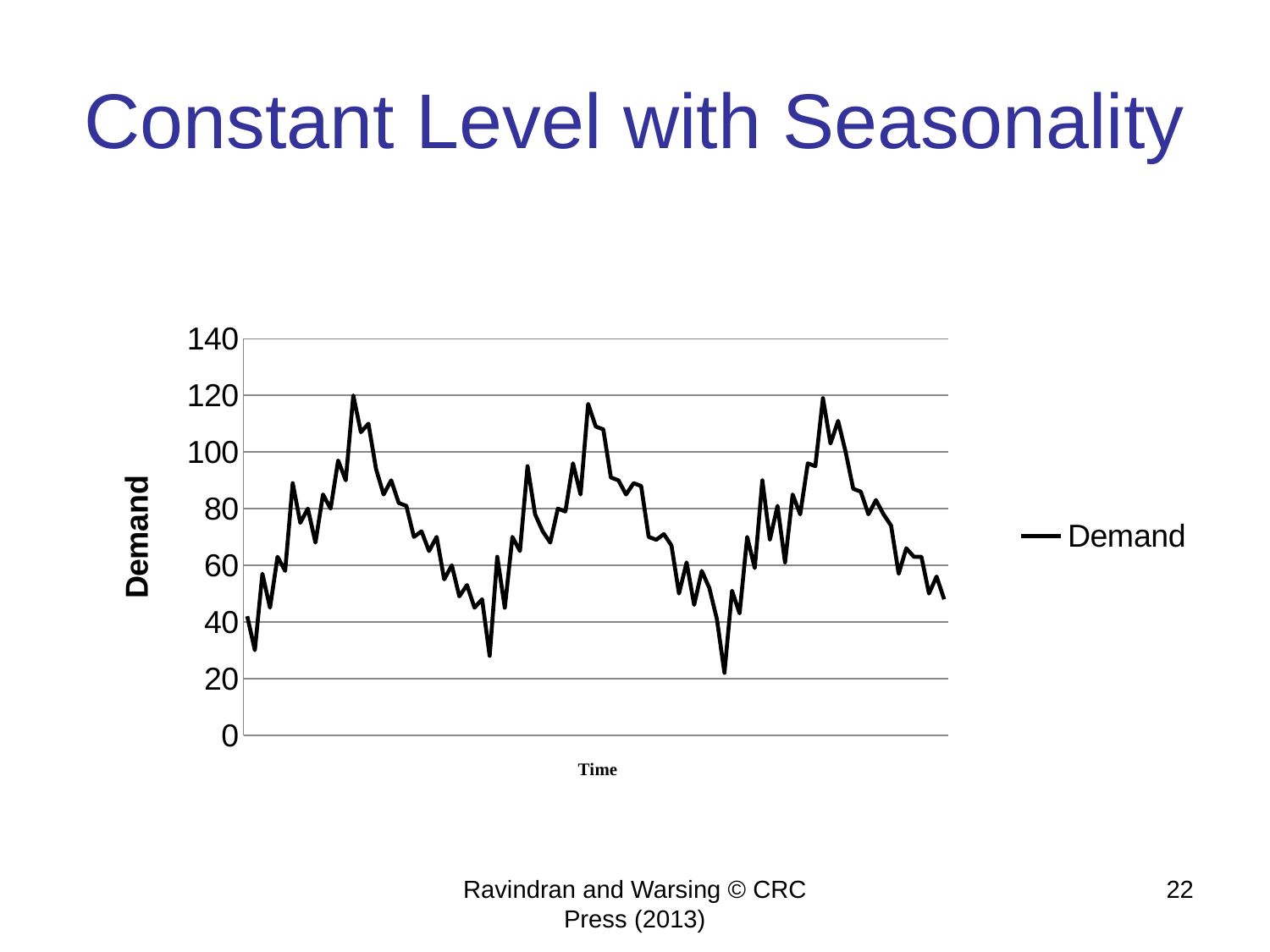

# Constant Level with Seasonality

### Chart

| Category |  |
|---|---|
| 1 | 42.0 |
| 2 | 30.0 |
| 3 | 57.0 |
| 4 | 45.0 |
| 5 | 63.0 |
| 6 | 58.0 |
| 7 | 89.0 |
| 8 | 75.0 |
| 9 | 80.0 |
| 10 | 68.0 |
| 11 | 85.0 |
| 12 | 80.0 |
| 13 | 97.0 |
| 14 | 90.0 |
| 15 | 120.0 |
| 16 | 107.0 |
| 17 | 110.0 |
| 18 | 94.0 |
| 19 | 85.0 |
| 20 | 90.0 |
| 21 | 82.0 |
| 22 | 81.0 |
| 23 | 70.0 |
| 24 | 72.0 |
| 25 | 65.0 |
| 26 | 70.0 |
| 27 | 55.0 |
| 28 | 60.0 |
| 29 | 49.0 |
| 30 | 53.0 |
| 31 | 45.0 |
| 32 | 48.0 |
| 33 | 28.0 |
| 34 | 63.0 |
| 35 | 45.0 |
| 36 | 70.0 |
| 37 | 65.0 |
| 38 | 95.0 |
| 39 | 78.0 |
| 40 | 72.0 |
| 41 | 68.0 |
| 42 | 80.0 |
| 43 | 79.0 |
| 44 | 96.0 |
| 45 | 85.0 |
| 46 | 117.0 |
| 47 | 109.0 |
| 48 | 108.0 |
| 49 | 91.0 |
| 50 | 90.0 |
| 51 | 85.0 |
| 52 | 89.0 |
| 53 | 88.0 |
| 54 | 70.0 |
| 55 | 69.0 |
| 56 | 71.0 |
| 57 | 67.0 |
| 58 | 50.0 |
| 59 | 61.0 |
| 60 | 46.0 |
| 61 | 58.0 |
| 62 | 52.0 |
| 63 | 41.0 |
| 64 | 22.0 |
| 65 | 51.0 |
| 66 | 43.0 |
| 67 | 70.0 |
| 68 | 59.0 |
| 69 | 90.0 |
| 70 | 69.0 |
| 71 | 81.0 |
| 72 | 61.0 |
| 73 | 85.0 |
| 74 | 78.0 |
| 75 | 96.0 |
| 76 | 95.0 |
| 77 | 119.0 |
| 78 | 103.0 |
| 79 | 111.0 |
| 80 | 100.0 |
| 81 | 87.0 |
| 82 | 86.0 |
| 83 | 78.0 |
| 84 | 83.0 |
| 85 | 78.0 |
| 86 | 74.0 |
| 87 | 57.0 |
| 88 | 66.0 |
| 89 | 63.0 |
| 90 | 63.0 |
| 91 | 50.0 |
| 92 | 56.0 |
| 93 | 48.0 |
Ravindran and Warsing © CRC Press (2013)
22